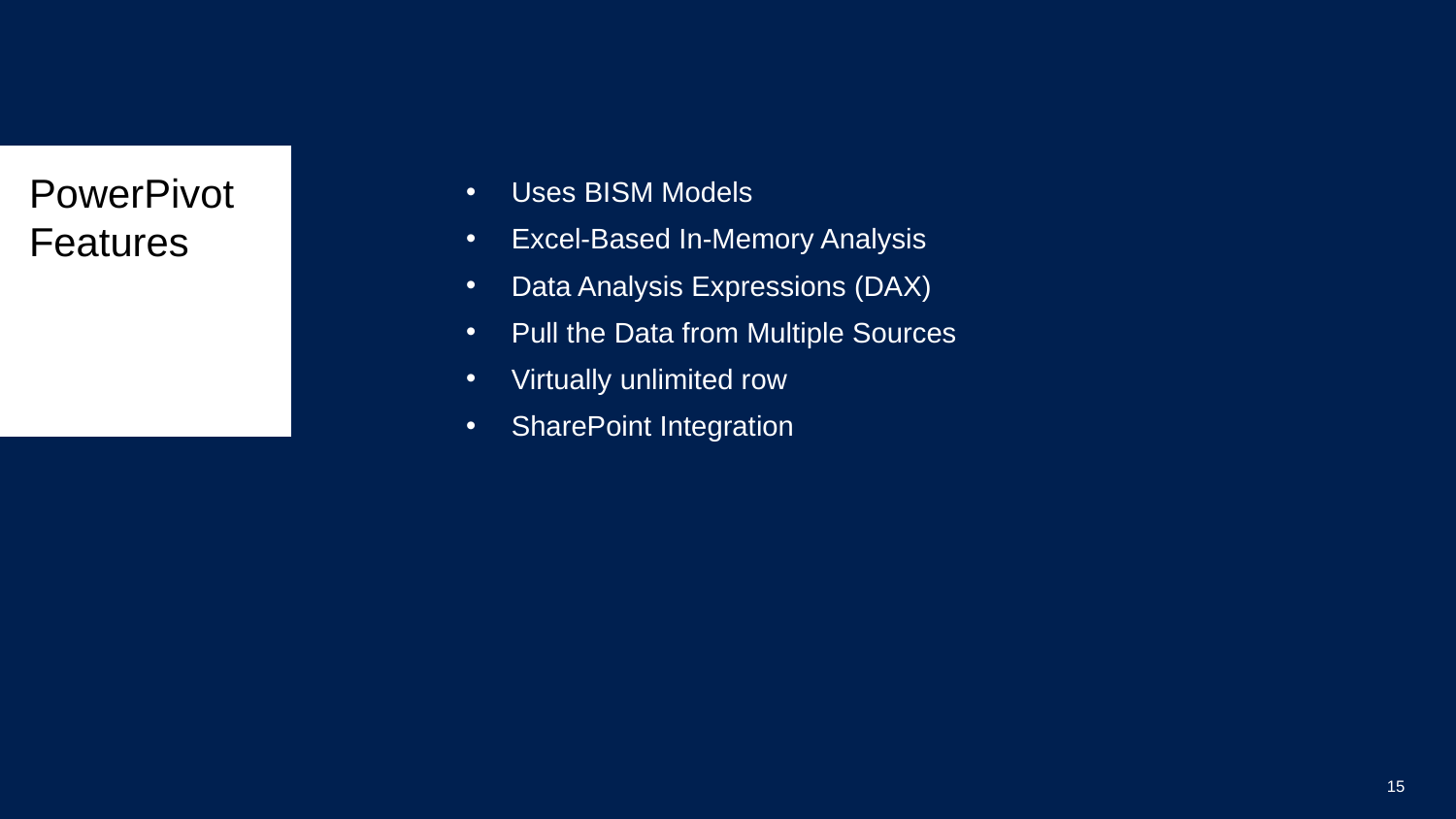

# PowerPivot Features
Uses BISM Models
Excel-Based In-Memory Analysis
Data Analysis Expressions (DAX)
Pull the Data from Multiple Sources
Virtually unlimited row
SharePoint Integration

15